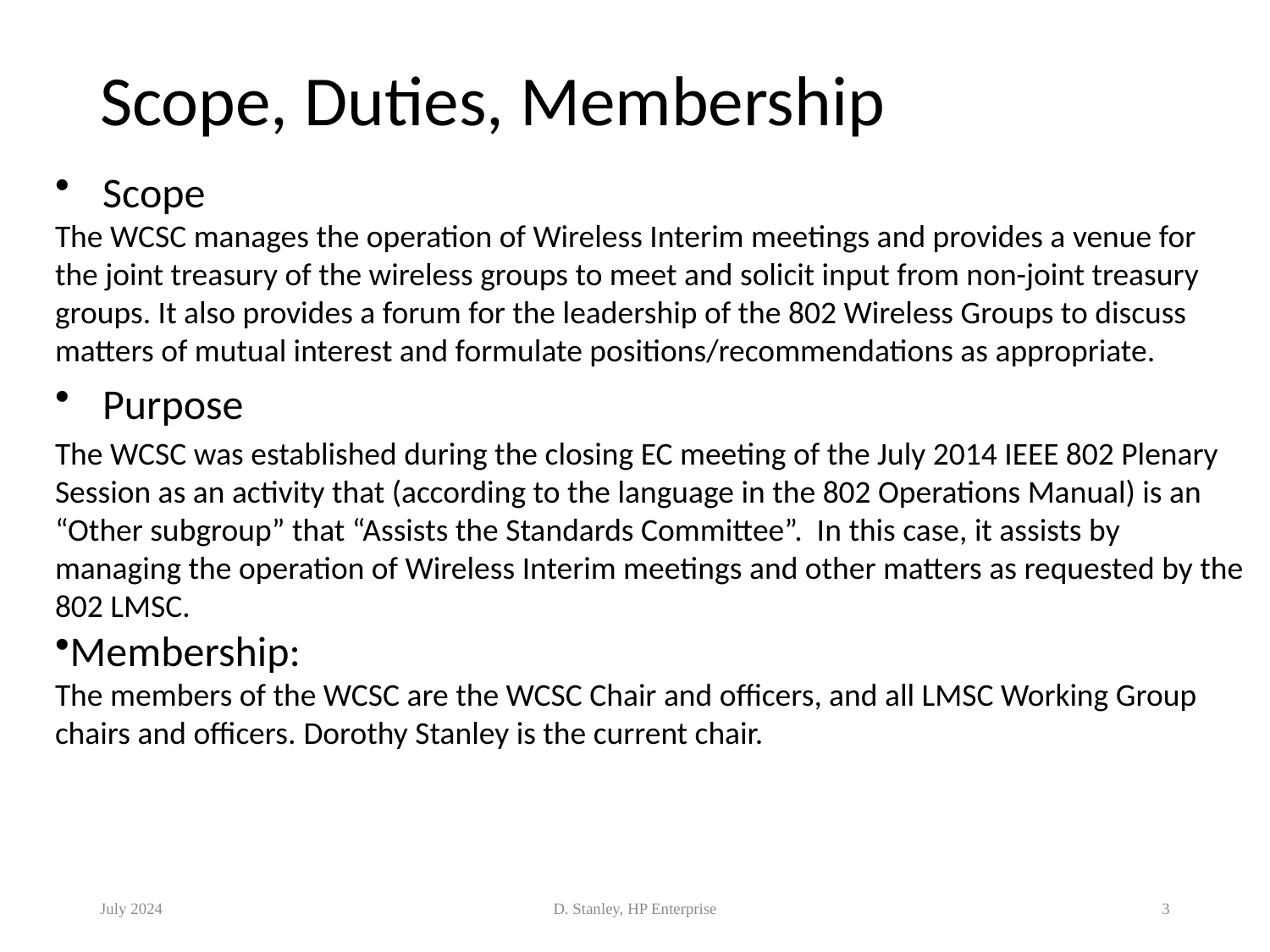

# Scope, Duties, Membership
Scope
The WCSC manages the operation of Wireless Interim meetings and provides a venue for the joint treasury of the wireless groups to meet and solicit input from non-joint treasury groups. It also provides a forum for the leadership of the 802 Wireless Groups to discuss matters of mutual interest and formulate positions/recommendations as appropriate.
Purpose
The WCSC was established during the closing EC meeting of the July 2014 IEEE 802 Plenary Session as an activity that (according to the language in the 802 Operations Manual) is an “Other subgroup” that “Assists the Standards Committee”.  In this case, it assists by managing the operation of Wireless Interim meetings and other matters as requested by the 802 LMSC.
Membership:
The members of the WCSC are the WCSC Chair and officers, and all LMSC Working Group chairs and officers. Dorothy Stanley is the current chair.

July 2024
D. Stanley, HP Enterprise
3